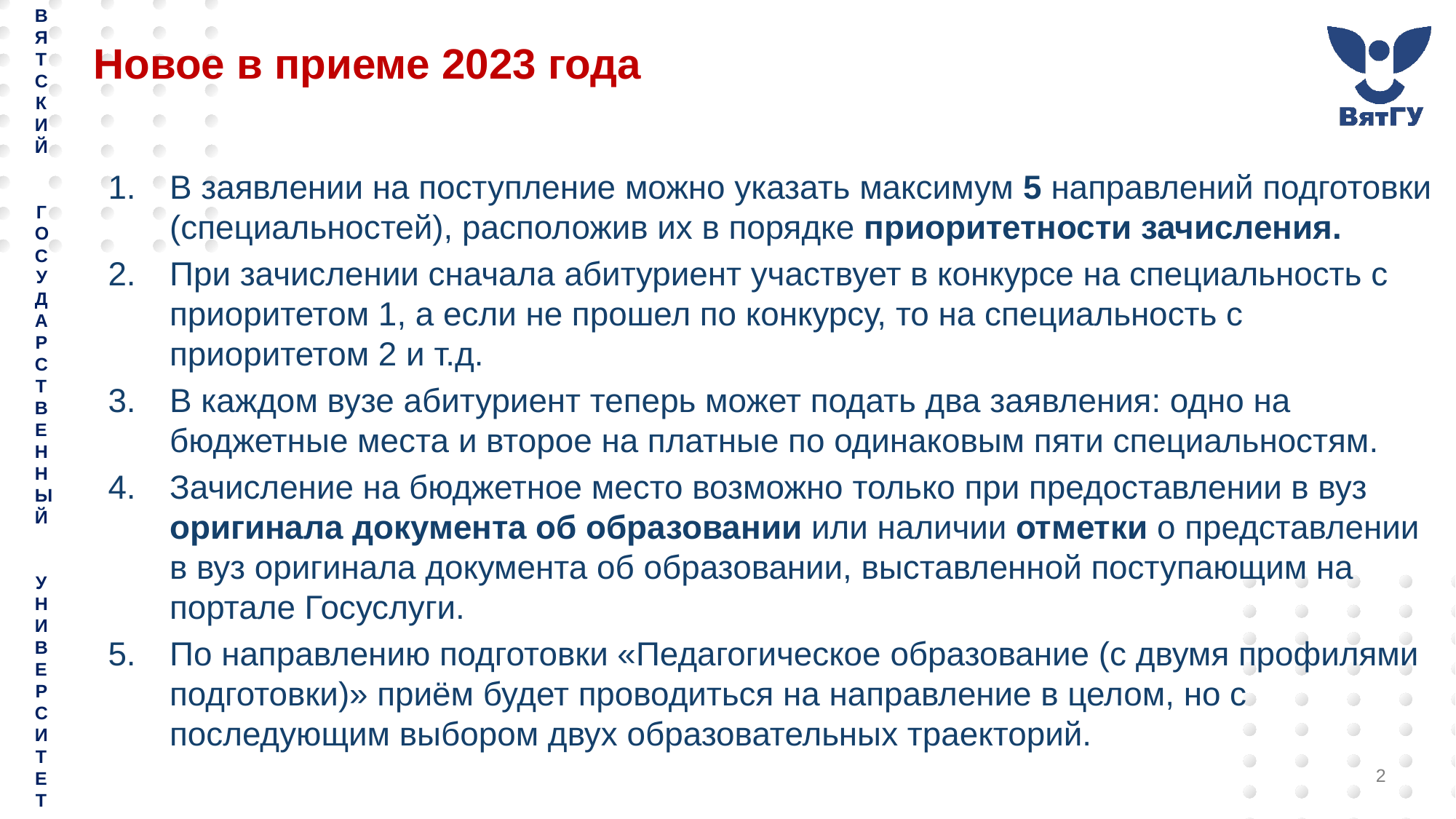

# Новое в приеме 2023 года
В заявлении на поступление можно указать максимум 5 направлений подготовки (специальностей), расположив их в порядке приоритетности зачисления.
При зачислении сначала абитуриент участвует в конкурсе на специальность с приоритетом 1, а если не прошел по конкурсу, то на специальность с приоритетом 2 и т.д.
В каждом вузе абитуриент теперь может подать два заявления: одно на бюджетные места и второе на платные по одинаковым пяти специальностям.
Зачисление на бюджетное место возможно только при предоставлении в вуз оригинала документа об образовании или наличии отметки о представлении в вуз оригинала документа об образовании, выставленной поступающим на портале Госуслуги.
По направлению подготовки «Педагогическое образование (с двумя профилями подготовки)» приём будет проводиться на направление в целом, но с последующим выбором двух образовательных траекторий.

2